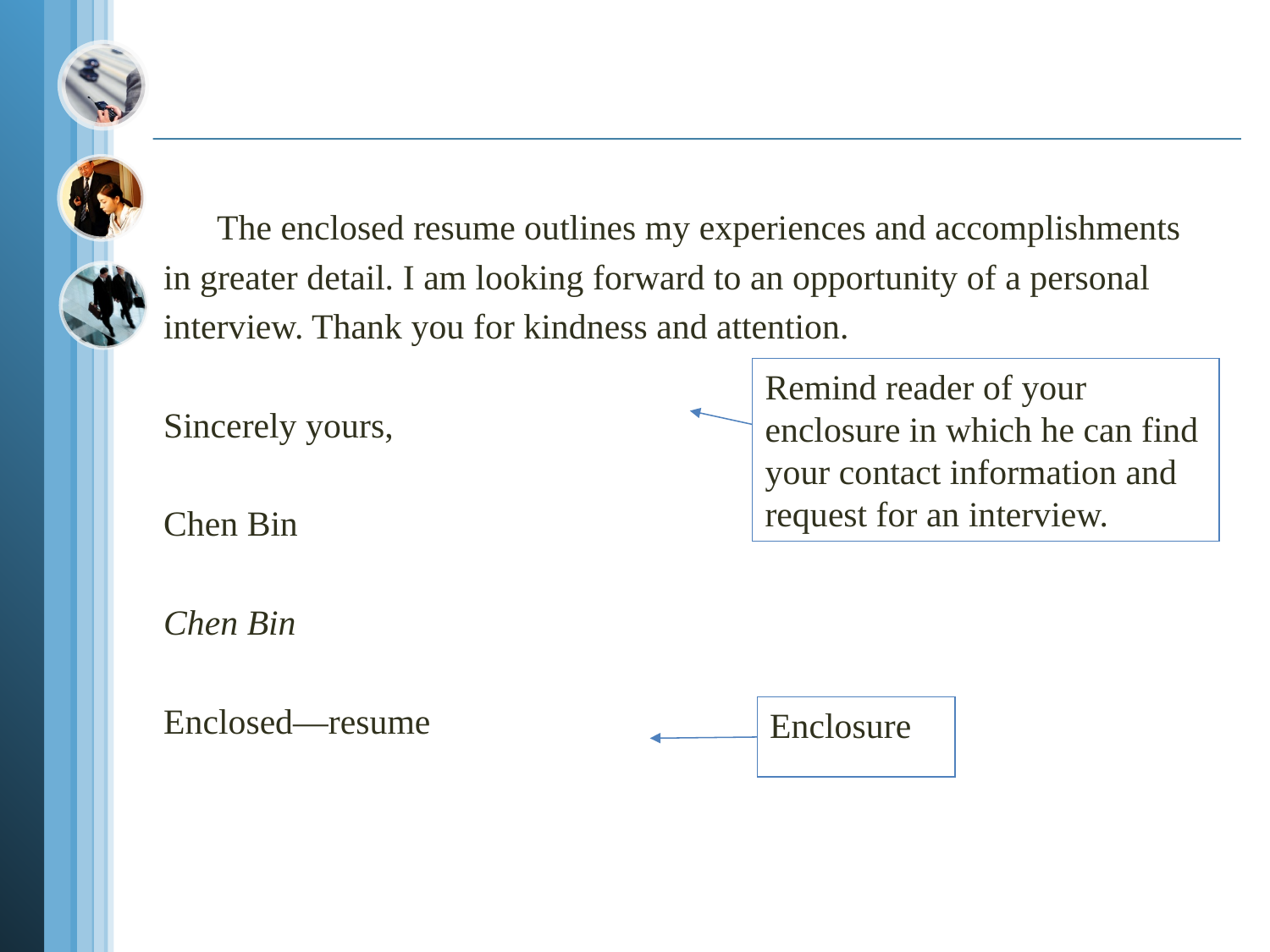

The enclosed resume outlines my experiences and accomplishments
in greater detail. I am looking forward to an opportunity of a personal
interview. Thank you for kindness and attention.

Sincerely yours,

Chen Bin

Chen Bin

Enclosed—resume
Remind reader of your
enclosure in which he can find your contact information and request for an interview.
Enclosure